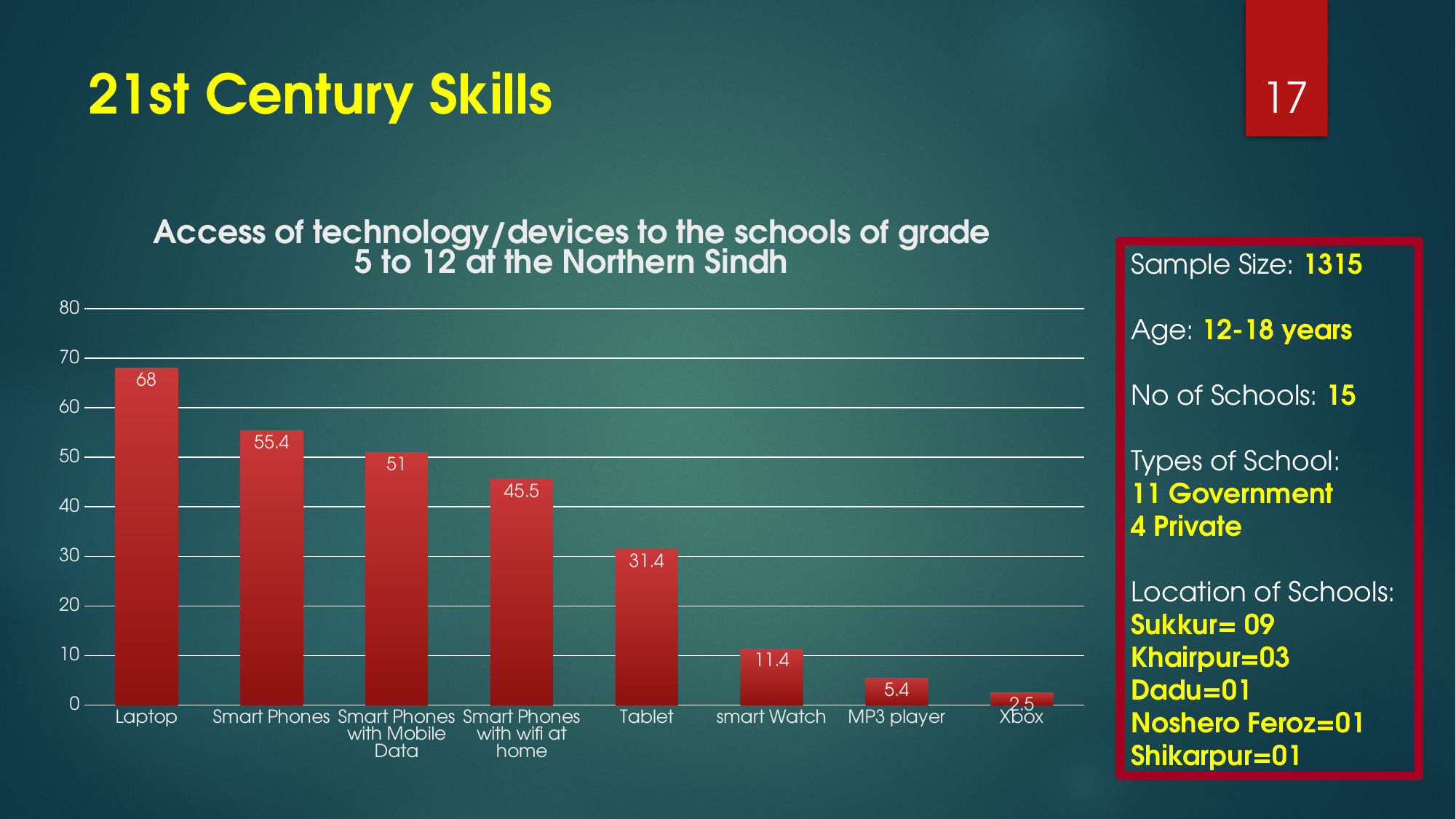

17
# 21st Century Skills

### Chart: Access of technology/devices to the schools of grade 5 to 12 at the Northern Sindh

| Category | Series 1 |
|---|---|
| Laptop | 68.0 |
| Smart Phones | 55.4 |
| Smart Phones with Mobile Data | 51.0 |
| Smart Phones with wifi at home | 45.5 |
| Tablet | 31.4 |
| smart Watch | 11.4 |
| MP3 player | 5.4 |
| Xbox | 2.5 |
Sample Size: 1315

Age: 12-18 years

No of Schools: 15

Types of School:
11 Government
4 Private

Location of Schools: Sukkur= 09
Khairpur=03
Dadu=01
Noshero Feroz=01
Shikarpur=01